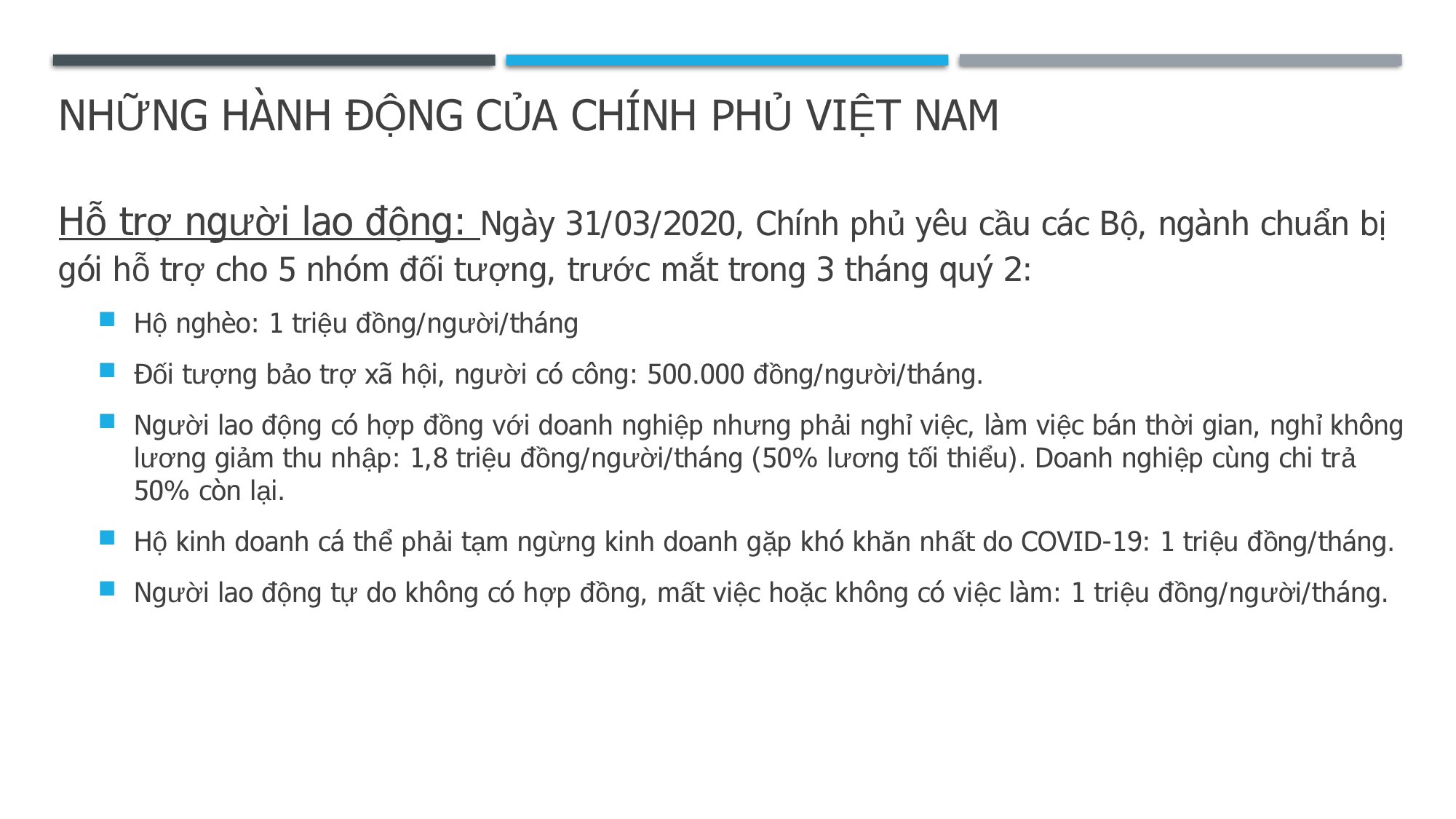

# Những Hành động của chính phủ việt nam
Hỗ trợ người lao động: Ngày 31/03/2020, Chính phủ yêu cầu các Bộ, ngành chuẩn bị gói hỗ trợ cho 5 nhóm đối tượng, trước mắt trong 3 tháng quý 2:
Hộ nghèo: 1 triệu đồng/người/tháng
Đối tượng bảo trợ xã hội, người có công: 500.000 đồng/người/tháng.
Người lao động có hợp đồng với doanh nghiệp nhưng phải nghỉ việc, làm việc bán thời gian, nghỉ không lương giảm thu nhập: 1,8 triệu đồng/người/tháng (50% lương tối thiểu). Doanh nghiệp cùng chi trả 50% còn lại.
Hộ kinh doanh cá thể phải tạm ngừng kinh doanh gặp khó khăn nhất do COVID-19: 1 triệu đồng/tháng.
Người lao động tự do không có hợp đồng, mất việc hoặc không có việc làm: 1 triệu đồng/người/tháng.